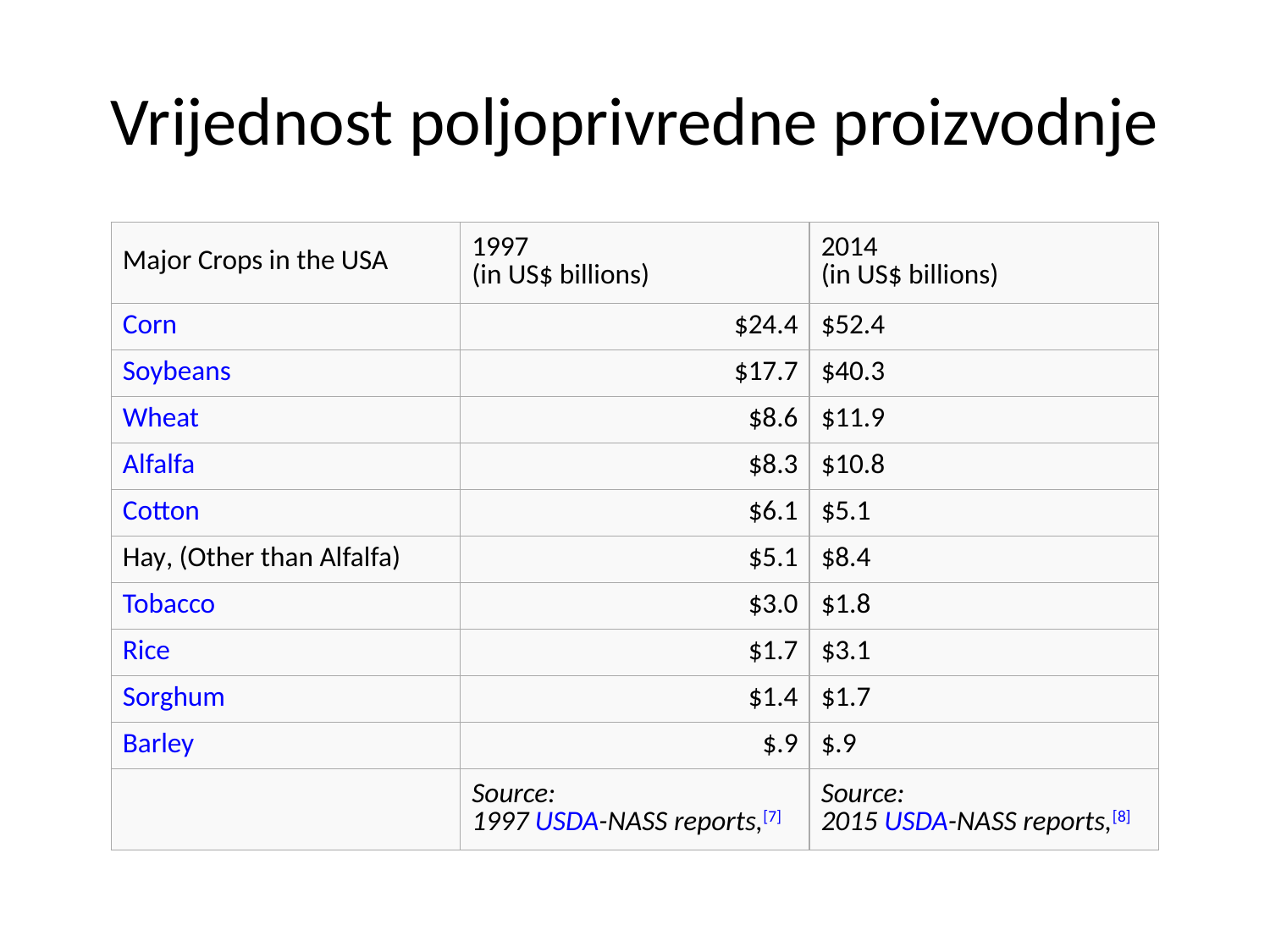

# Vrijednost poljoprivredne proizvodnje
| Major Crops in the USA | 1997 (in US$ billions) | 2014 (in US$ billions) |
| --- | --- | --- |
| Corn | $24.4 | $52.4 |
| Soybeans | $17.7 | $40.3 |
| Wheat | $8.6 | $11.9 |
| Alfalfa | $8.3 | $10.8 |
| Cotton | $6.1 | $5.1 |
| Hay, (Other than Alfalfa) | $5.1 | $8.4 |
| Tobacco | $3.0 | $1.8 |
| Rice | $1.7 | $3.1 |
| Sorghum | $1.4 | $1.7 |
| Barley | $.9 | $.9 |
|  | Source: 1997 USDA-NASS reports,[7] | Source: 2015 USDA-NASS reports,[8] |